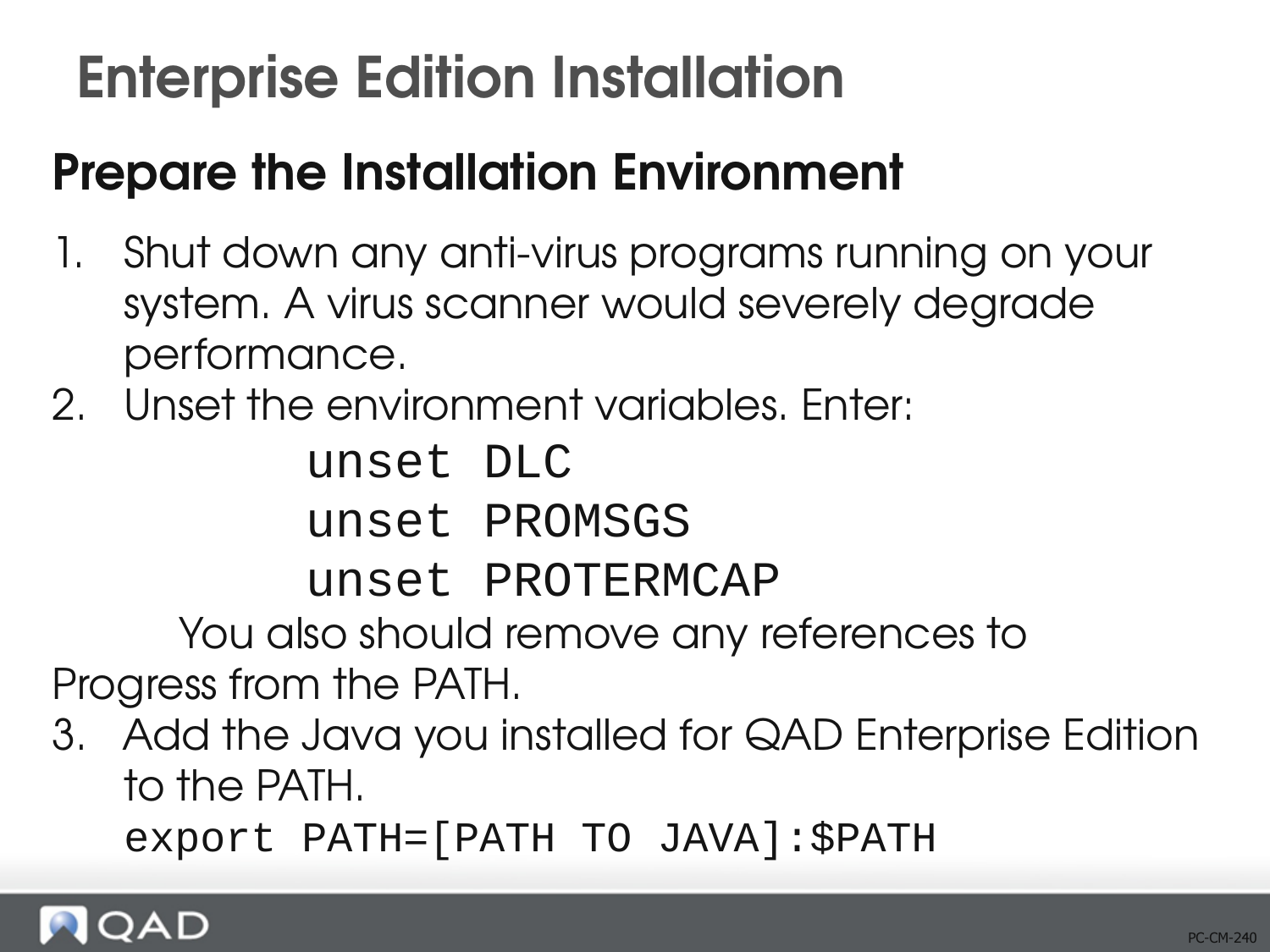

# Enterprise Edition Installation
Prepare the Installation Environment

Shut down any anti-virus programs running on your system. A virus scanner would severely degrade performance.
Unset the environment variables. Enter:
		unset DLC
		unset PROMSGS
		unset PROTERMCAP
	You also should remove any references to 	Progress from the PATH.
3.   Add the Java you installed for QAD Enterprise Edition to the PATH.
	export PATH=[PATH TO JAVA]:$PATH
PC-CM-240